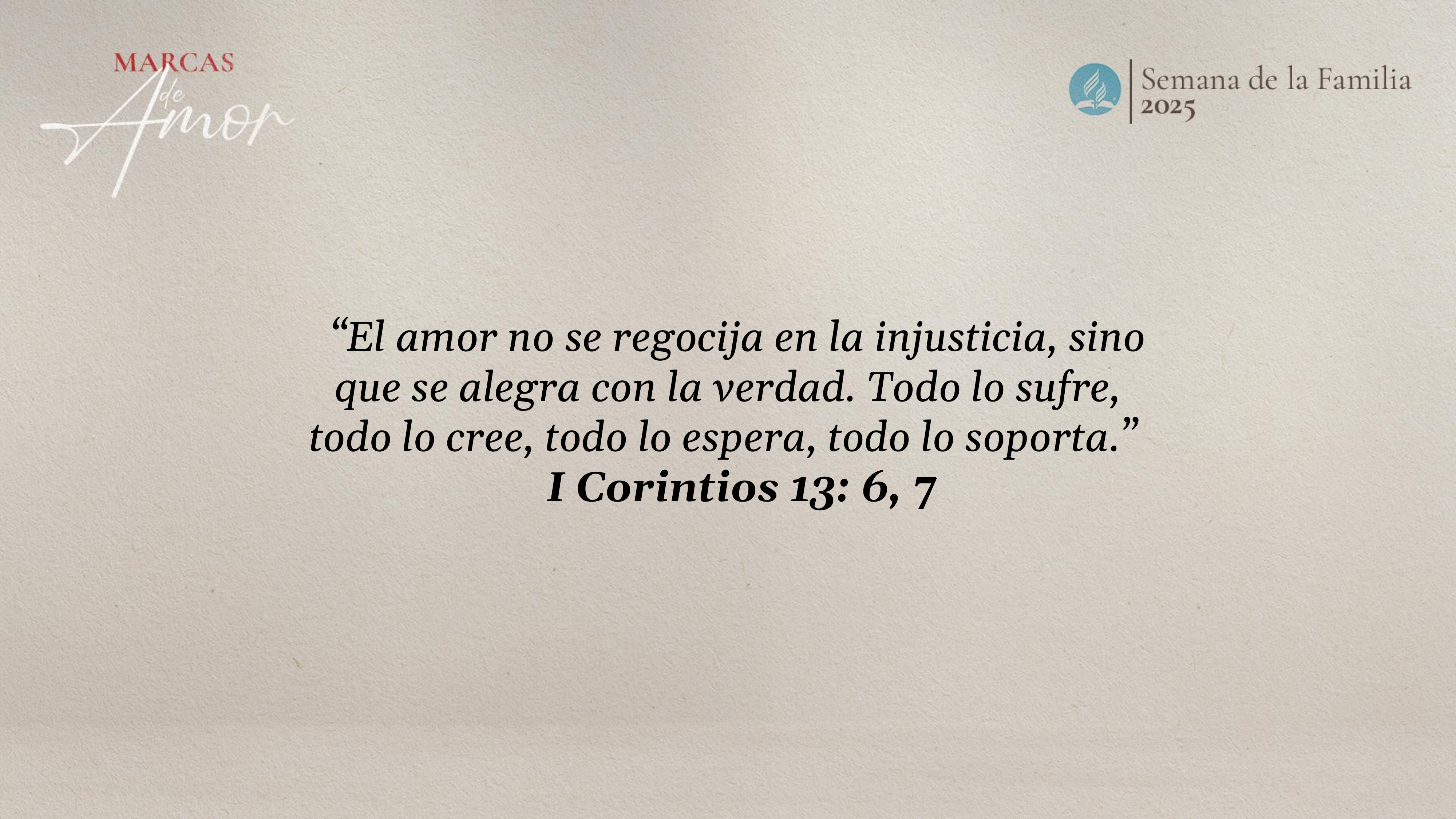

“El amor no se regocija en la injusticia, sino que se alegra con la verdad. Todo lo sufre, todo lo cree, todo lo espera, todo lo soporta.”
I Corintios 13: 6, 7